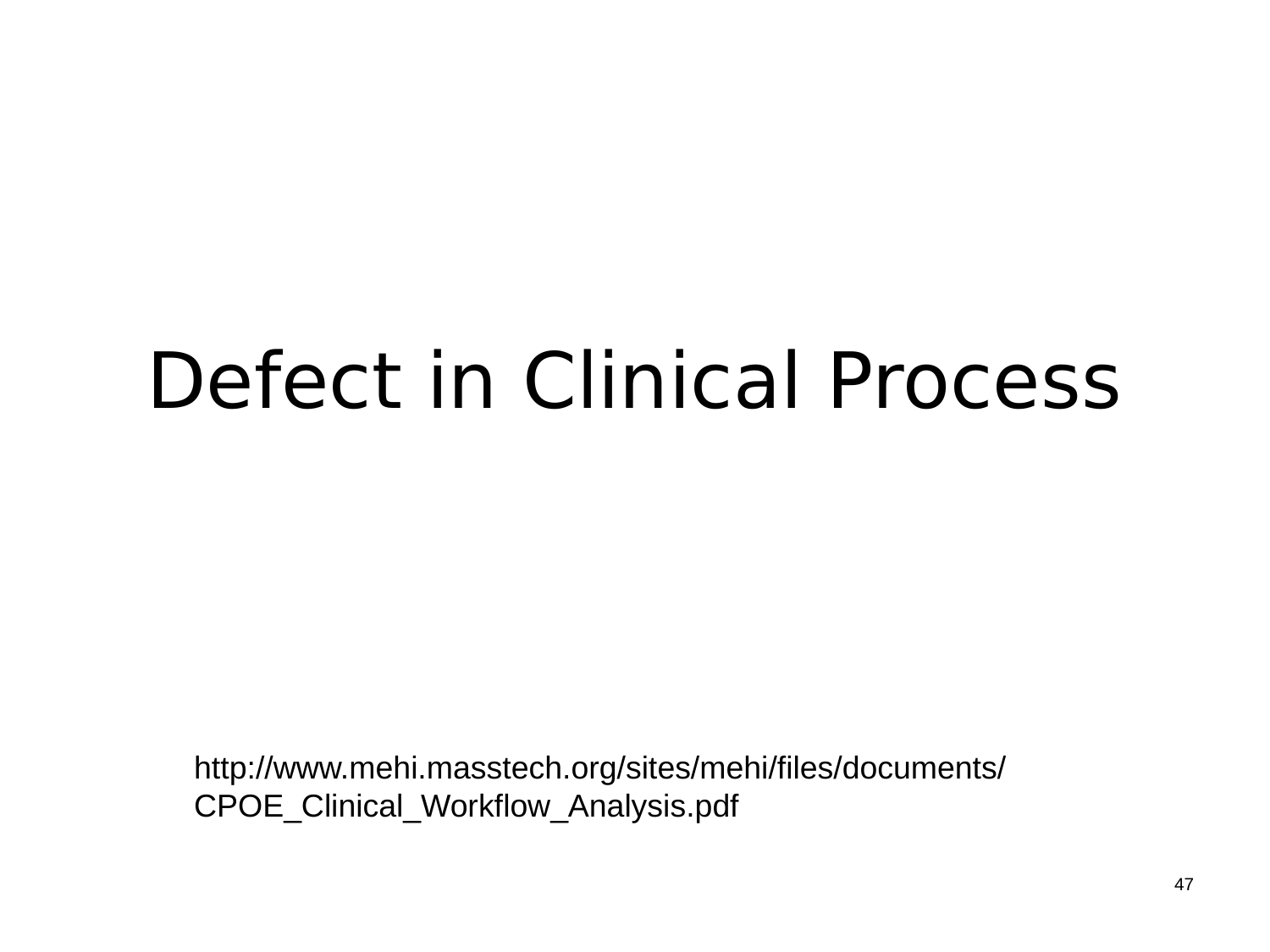

# Defect in Clinical Process
http://www.mehi.masstech.org/sites/mehi/files/documents/CPOE_Clinical_Workflow_Analysis.pdf
47